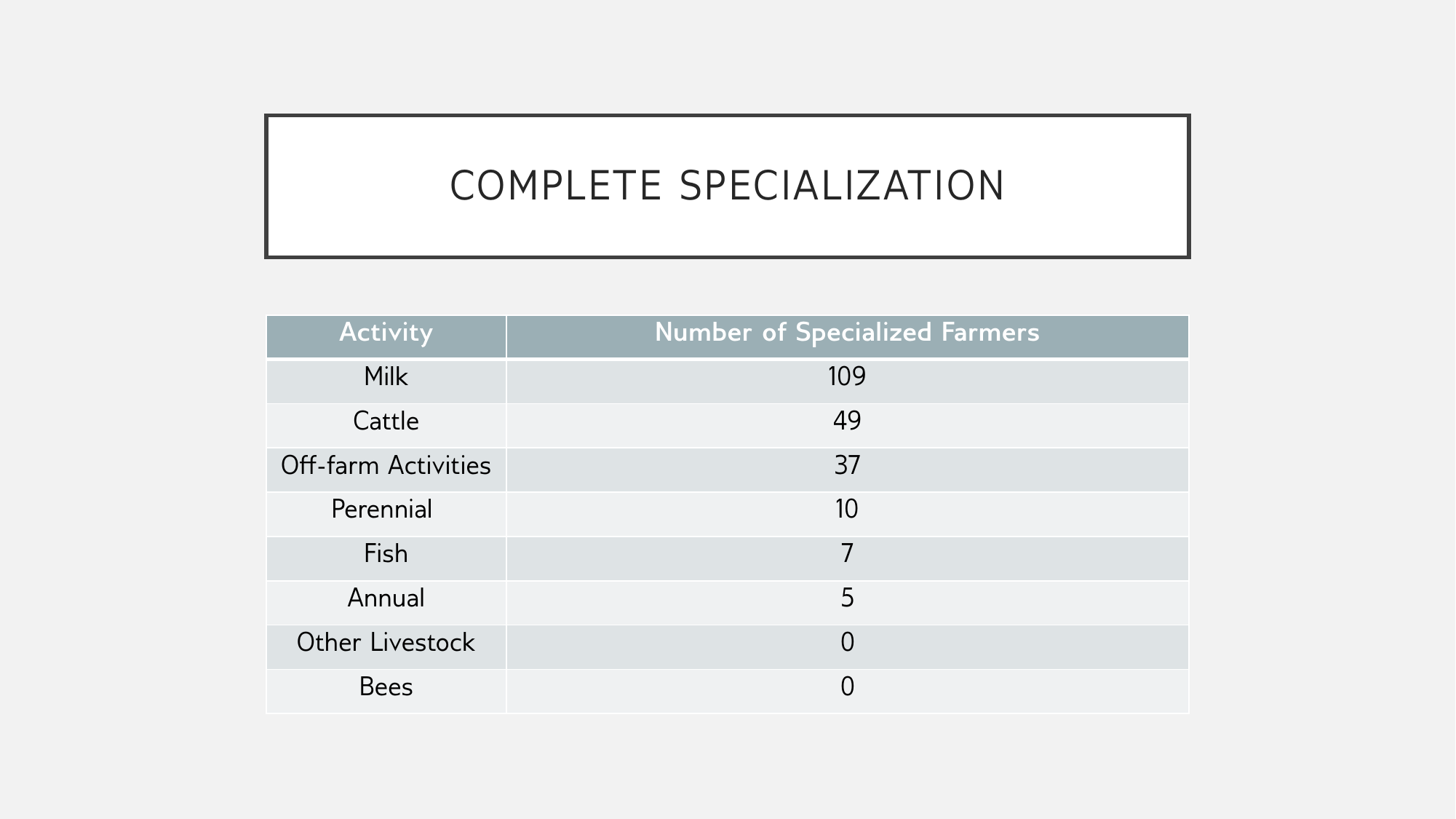

# Complete specialization
| Activity | Number of Specialized Farmers |
| --- | --- |
| Milk | 109 |
| Cattle | 49 |
| Off-farm Activities | 37 |
| Perennial | 10 |
| Fish | 7 |
| Annual | 5 |
| Other Livestock | 0 |
| Bees | 0 |